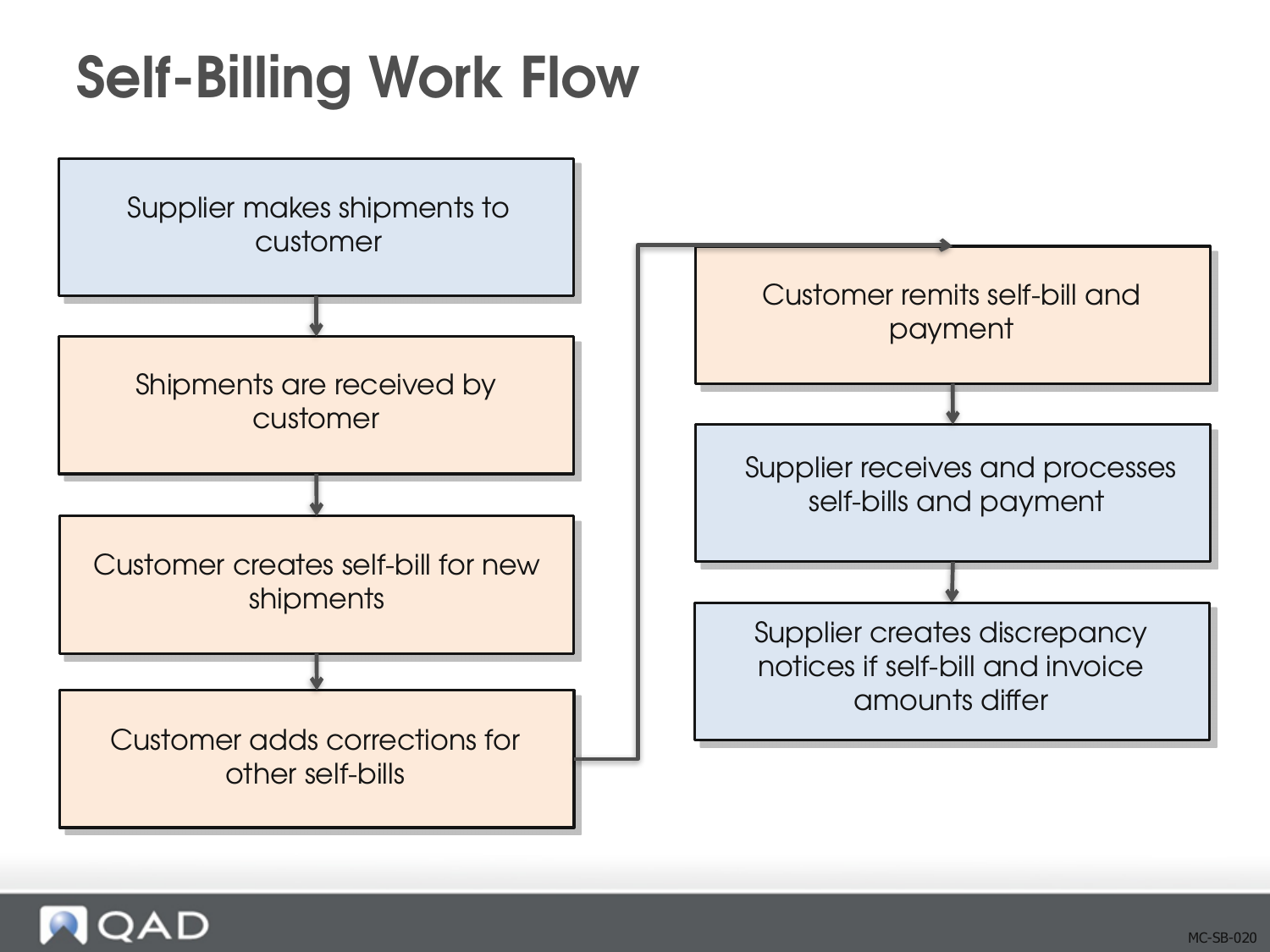

# Self-Billing Work Flow

Supplier makes shipments to customer

Customer remits self-bill and payment

Shipments are received by customer

 Supplier receives and processes self-bills and payment

Customer creates self-bill for new shipments

Supplier creates discrepancy notices if self-bill and invoice amounts differ

Customer adds corrections for other self-bills
MC-SB-020